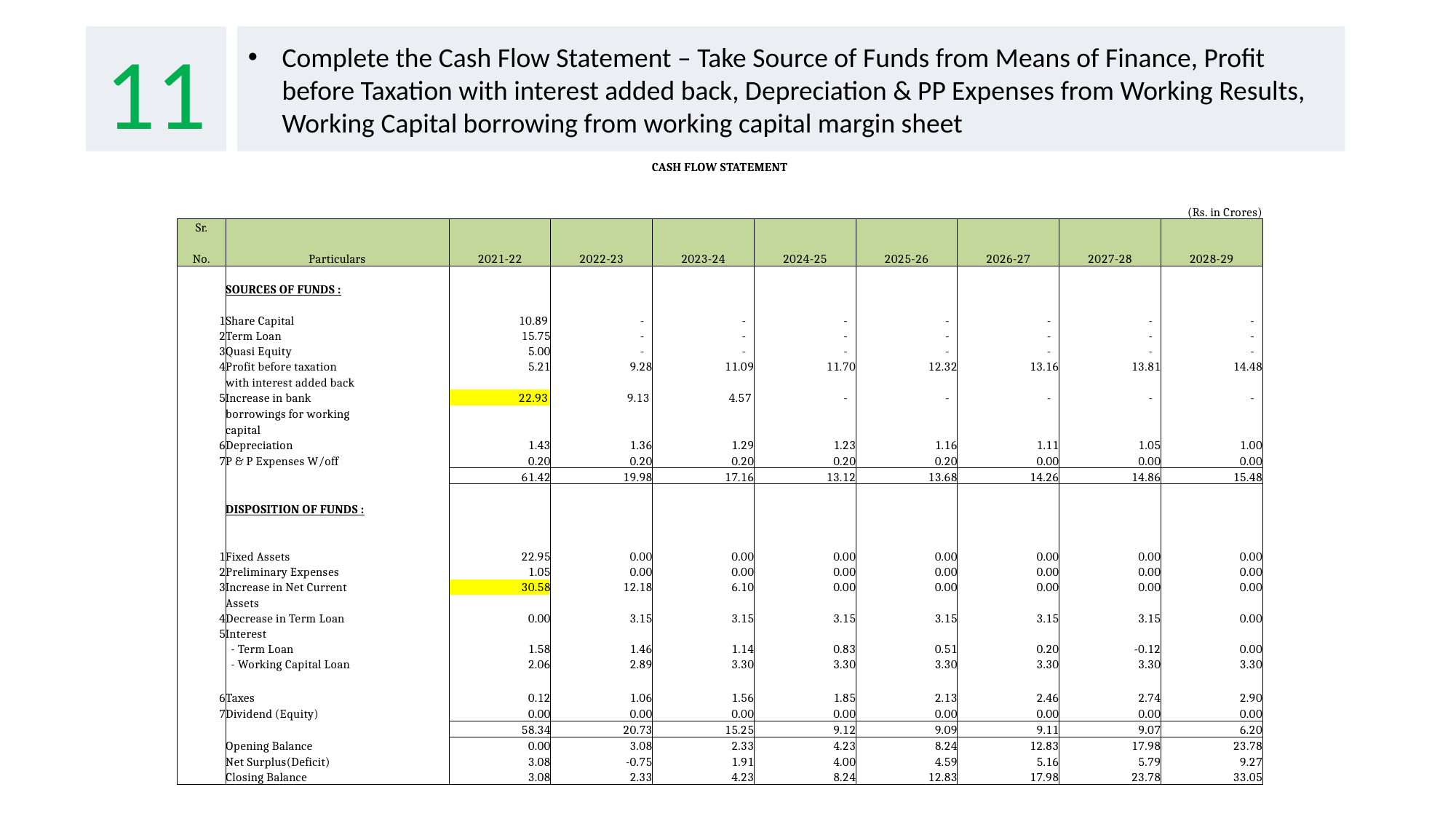

11
Complete the Cash Flow Statement – Take Source of Funds from Means of Finance, Profit before Taxation with interest added back, Depreciation & PP Expenses from Working Results, Working Capital borrowing from working capital margin sheet
| CASH FLOW STATEMENT |  |  |  |  |  |  |  |  |  |
| --- | --- | --- | --- | --- | --- | --- | --- | --- | --- |
|  |  |  |  |  |  |  |  |  |  |
|  |  |  |  |  |  |  |  |  | (Rs. in Crores) |
| Sr. |  |  |  |  |  |  |  |  |  |
|  |  |  |  |  |  |  |  |  |  |
| No. | Particulars | 2021-22 | 2022-23 | 2023-24 | 2024-25 | 2025-26 | 2026-27 | 2027-28 | 2028-29 |
|  |  |  |  |  |  |  |  |  |  |
|  | SOURCES OF FUNDS : |  |  |  |  |  |  |  |  |
|  |  |  |  |  |  |  |  |  |  |
| 1 | Share Capital | 10.89 | - | - | - | - | - | - | - |
| 2 | Term Loan | 15.75 | - | - | - | - | - | - | - |
| 3 | Quasi Equity | 5.00 | - | - | - | - | - | - | - |
| 4 | Profit before taxation | 5.21 | 9.28 | 11.09 | 11.70 | 12.32 | 13.16 | 13.81 | 14.48 |
|  | with interest added back |  |  |  |  |  |  |  |  |
| 5 | Increase in bank | 22.93 | 9.13 | 4.57 | - | - | - | - | - |
|  | borrowings for working |  |  |  |  |  |  |  |  |
|  | capital |  |  |  |  |  |  |  |  |
| 6 | Depreciation | 1.43 | 1.36 | 1.29 | 1.23 | 1.16 | 1.11 | 1.05 | 1.00 |
| 7 | P & P Expenses W/off | 0.20 | 0.20 | 0.20 | 0.20 | 0.20 | 0.00 | 0.00 | 0.00 |
|  |  | 61.42 | 19.98 | 17.16 | 13.12 | 13.68 | 14.26 | 14.86 | 15.48 |
|  |  |  |  |  |  |  |  |  |  |
|  | DISPOSITION OF FUNDS : |  |  |  |  |  |  |  |  |
|  |  |  |  |  |  |  |  |  |  |
|  |  |  |  |  |  |  |  |  |  |
| 1 | Fixed Assets | 22.95 | 0.00 | 0.00 | 0.00 | 0.00 | 0.00 | 0.00 | 0.00 |
| 2 | Preliminary Expenses | 1.05 | 0.00 | 0.00 | 0.00 | 0.00 | 0.00 | 0.00 | 0.00 |
| 3 | Increase in Net Current | 30.58 | 12.18 | 6.10 | 0.00 | 0.00 | 0.00 | 0.00 | 0.00 |
|  | Assets |  |  |  |  |  |  |  |  |
| 4 | Decrease in Term Loan | 0.00 | 3.15 | 3.15 | 3.15 | 3.15 | 3.15 | 3.15 | 0.00 |
| 5 | Interest |  |  |  |  |  |  |  |  |
|  | - Term Loan | 1.58 | 1.46 | 1.14 | 0.83 | 0.51 | 0.20 | -0.12 | 0.00 |
|  | - Working Capital Loan | 2.06 | 2.89 | 3.30 | 3.30 | 3.30 | 3.30 | 3.30 | 3.30 |
|  |  |  |  |  |  |  |  |  |  |
| 6 | Taxes | 0.12 | 1.06 | 1.56 | 1.85 | 2.13 | 2.46 | 2.74 | 2.90 |
| 7 | Dividend (Equity) | 0.00 | 0.00 | 0.00 | 0.00 | 0.00 | 0.00 | 0.00 | 0.00 |
|  |  | 58.34 | 20.73 | 15.25 | 9.12 | 9.09 | 9.11 | 9.07 | 6.20 |
|  | Opening Balance | 0.00 | 3.08 | 2.33 | 4.23 | 8.24 | 12.83 | 17.98 | 23.78 |
|  | Net Surplus(Deficit) | 3.08 | -0.75 | 1.91 | 4.00 | 4.59 | 5.16 | 5.79 | 9.27 |
|  | Closing Balance | 3.08 | 2.33 | 4.23 | 8.24 | 12.83 | 17.98 | 23.78 | 33.05 |